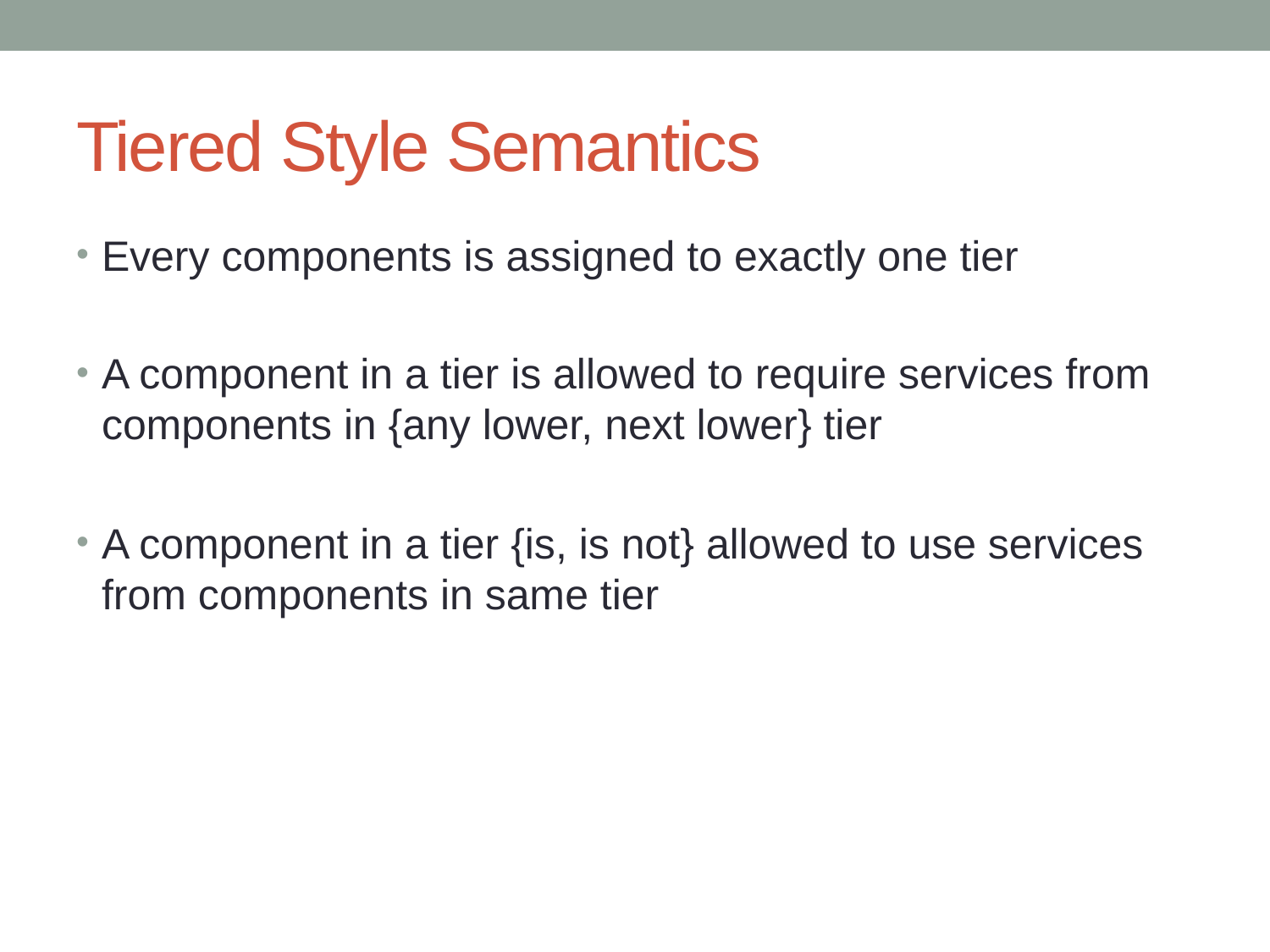

# Tiered Style Semantics
Every components is assigned to exactly one tier

A component in a tier is allowed to require services from components in {any lower, next lower} tier

A component in a tier {is, is not} allowed to use services from components in same tier